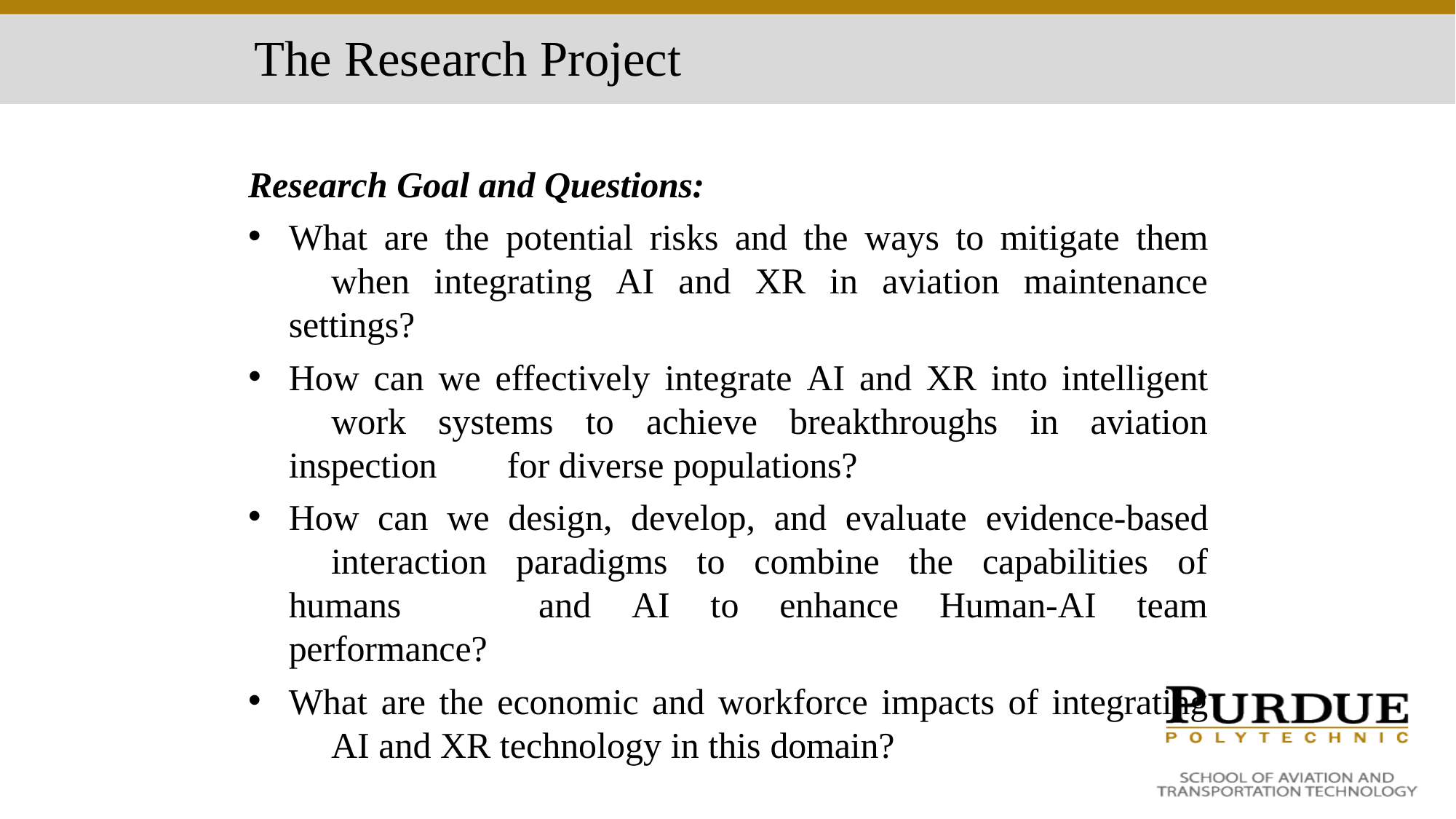

# The Research Project
Research Goal and Questions:
What are the potential risks and the ways to mitigate them 	when integrating AI and XR in aviation maintenance settings?
How can we effectively integrate AI and XR into intelligent 	work systems to achieve breakthroughs in aviation inspection 	for diverse populations?
How can  we design,  develop,  and evaluate  evidence-based 	interaction paradigms to combine the capabilities of humans 	and AI to enhance Human-AI team performance?
What are the economic and workforce impacts of integrating 	AI and XR technology in this domain?